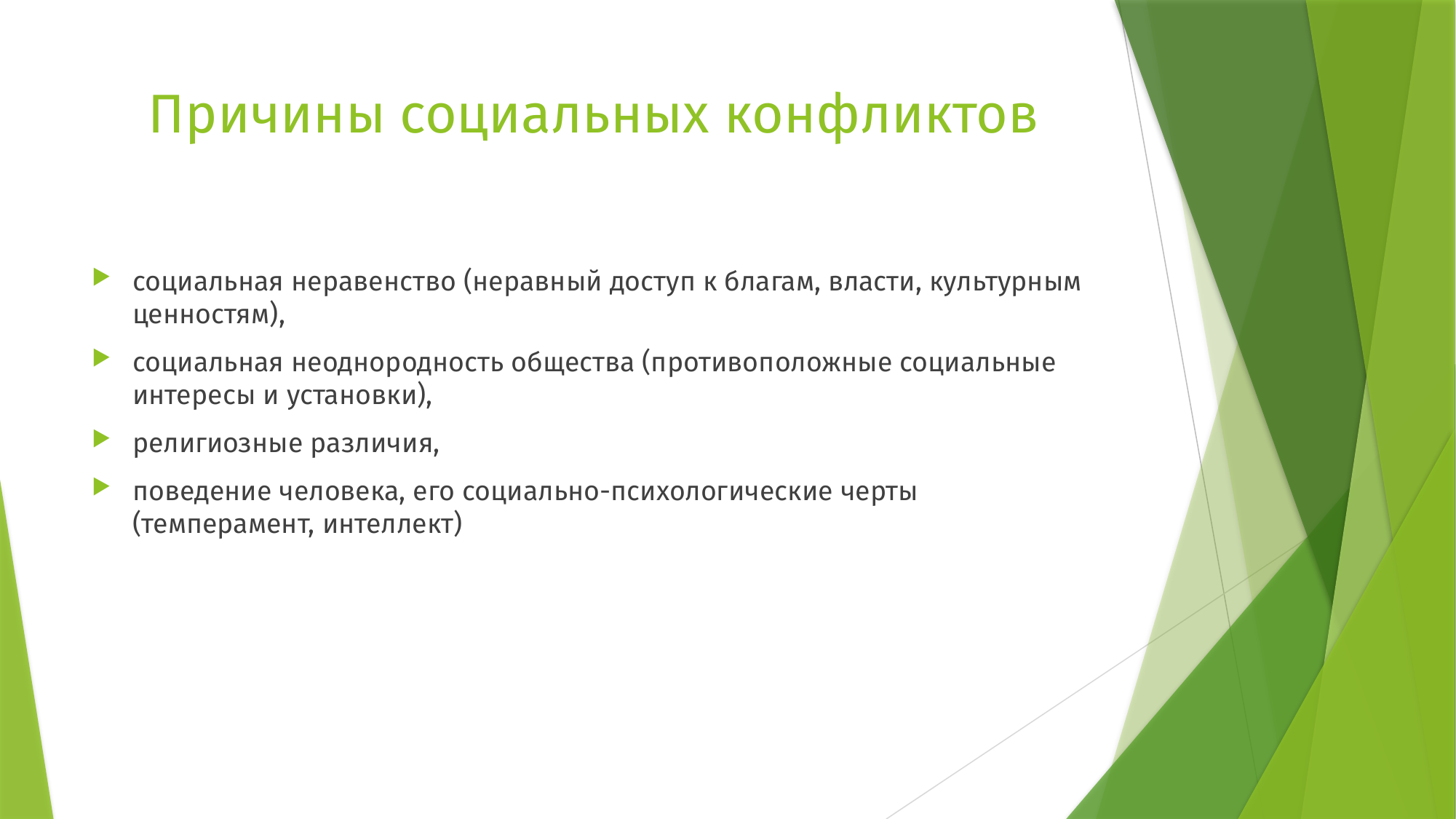

# Причины социальных конфликтов
социальная неравенство (неравный доступ к благам, власти, культурным ценностям),
социальная неоднородность общества (противоположные социальные интересы и установки),
религиозные различия,
поведение человека, его социально-психологические черты (темперамент, интеллект)